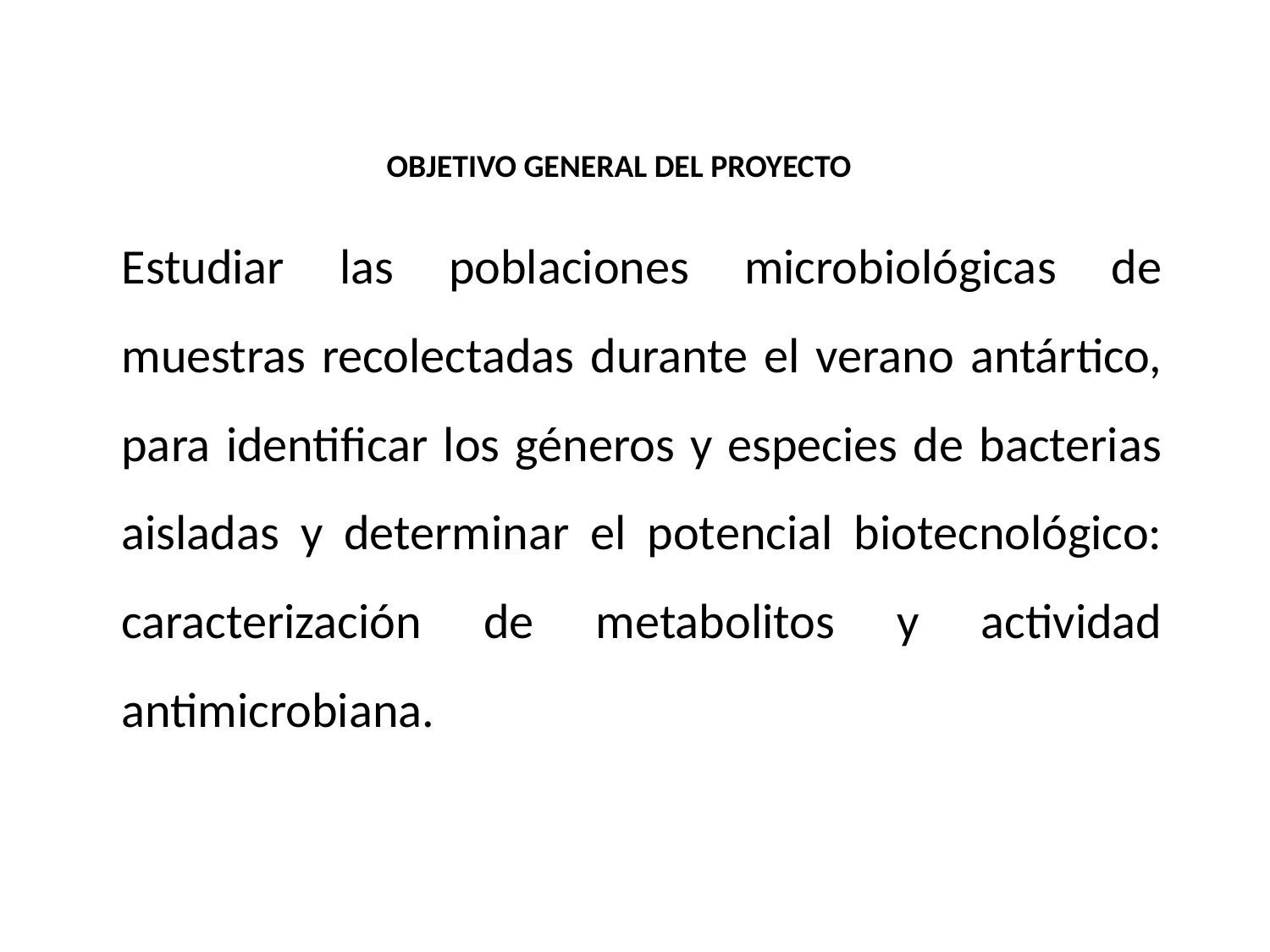

# OBJETIVO GENERAL DEL PROYECTO
Estudiar las poblaciones microbiológicas de muestras recolectadas durante el verano antártico, para identificar los géneros y especies de bacterias aisladas y determinar el potencial biotecnológico: caracterización de metabolitos y actividad antimicrobiana.